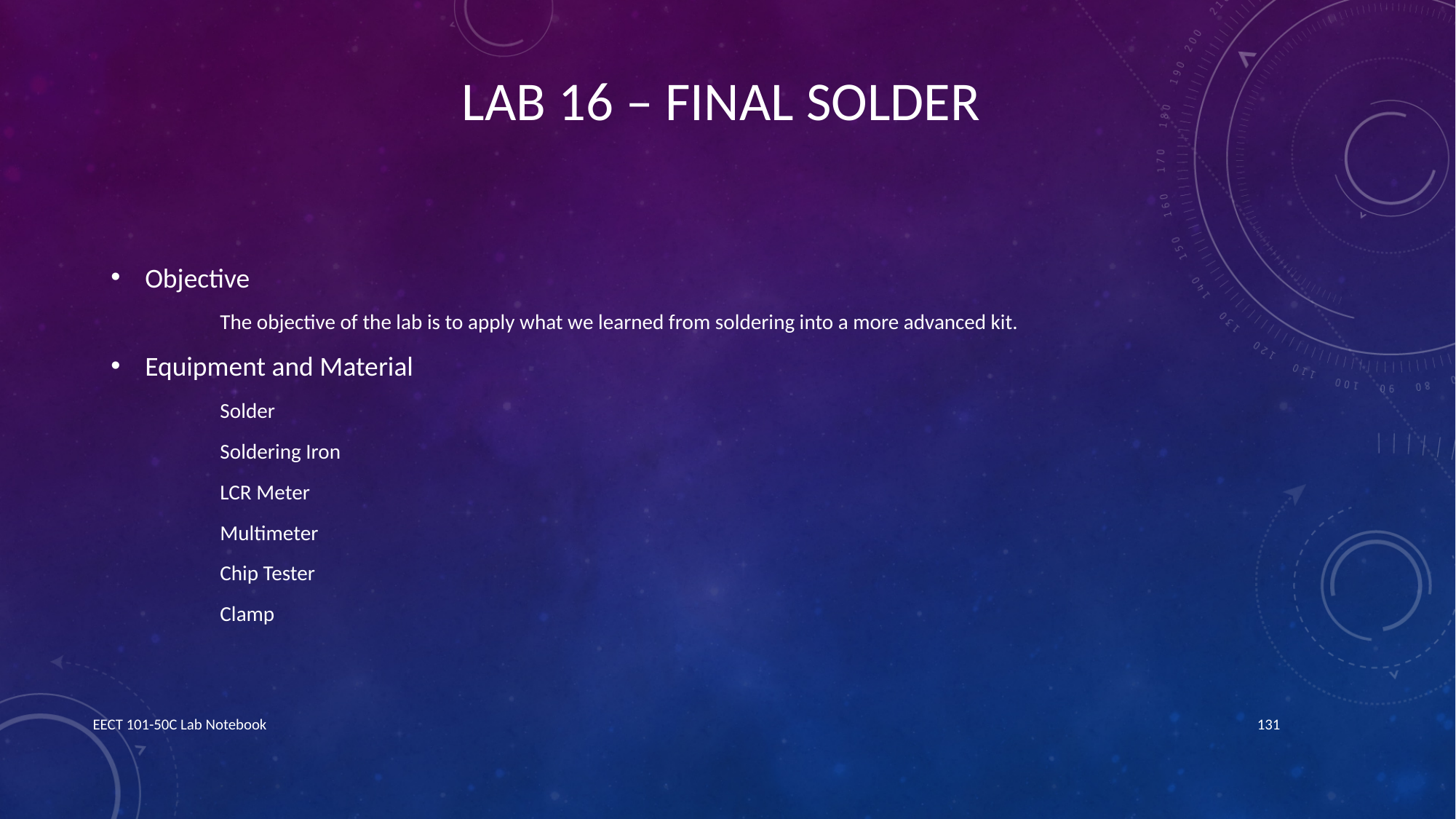

# Lab 16 – Final Solder
Objective
The objective of the lab is to apply what we learned from soldering into a more advanced kit.
Equipment and Material
Solder
Soldering Iron
LCR Meter
Multimeter
Chip Tester
Clamp
EECT 101-50C Lab Notebook
131